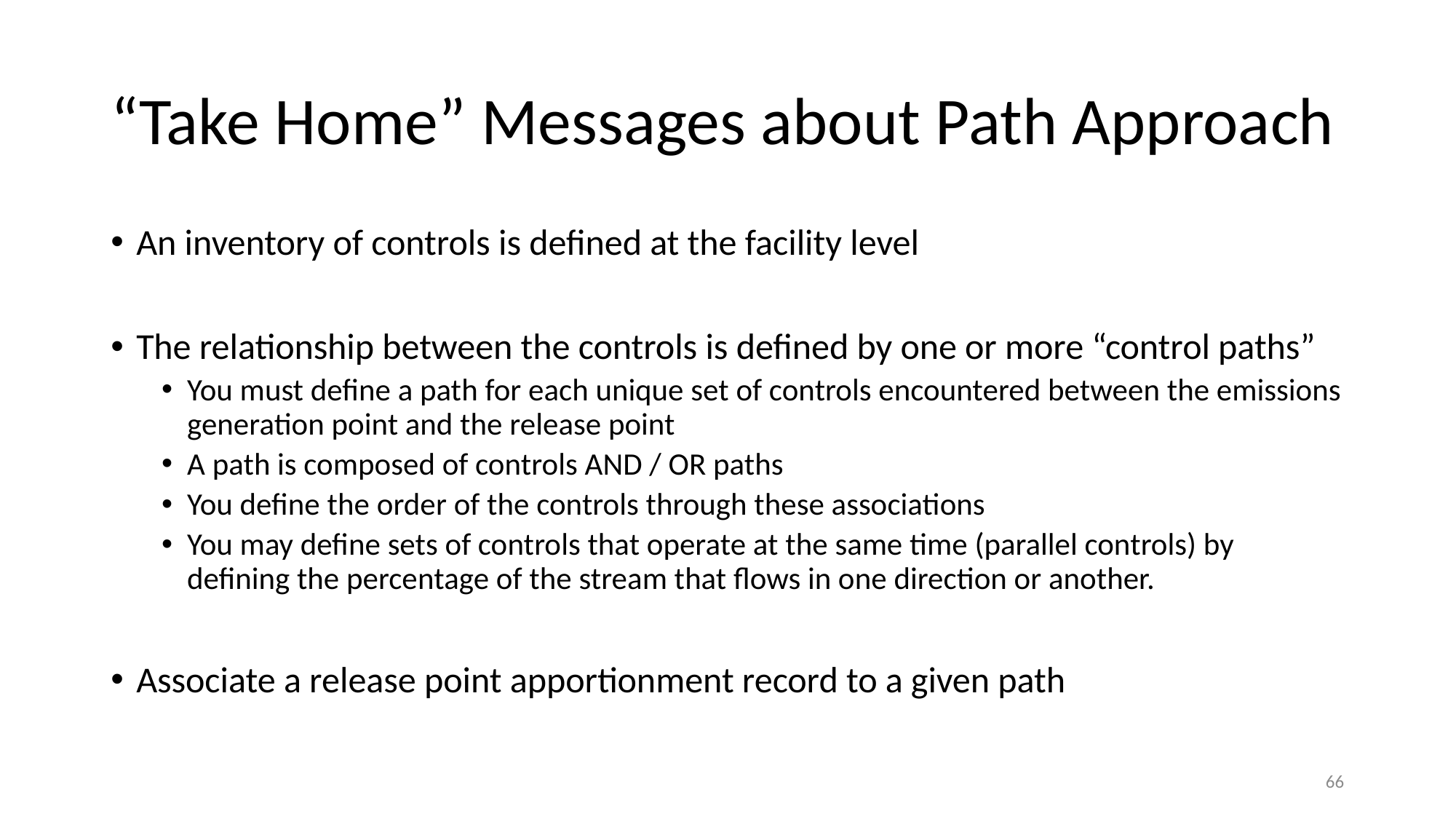

# “Take Home” Messages about Path Approach
An inventory of controls is defined at the facility level

The relationship between the controls is defined by one or more “control paths”
You must define a path for each unique set of controls encountered between the emissions generation point and the release point
A path is composed of controls AND / OR paths
You define the order of the controls through these associations
You may define sets of controls that operate at the same time (parallel controls) by defining the percentage of the stream that flows in one direction or another.

Associate a release point apportionment record to a given path
66